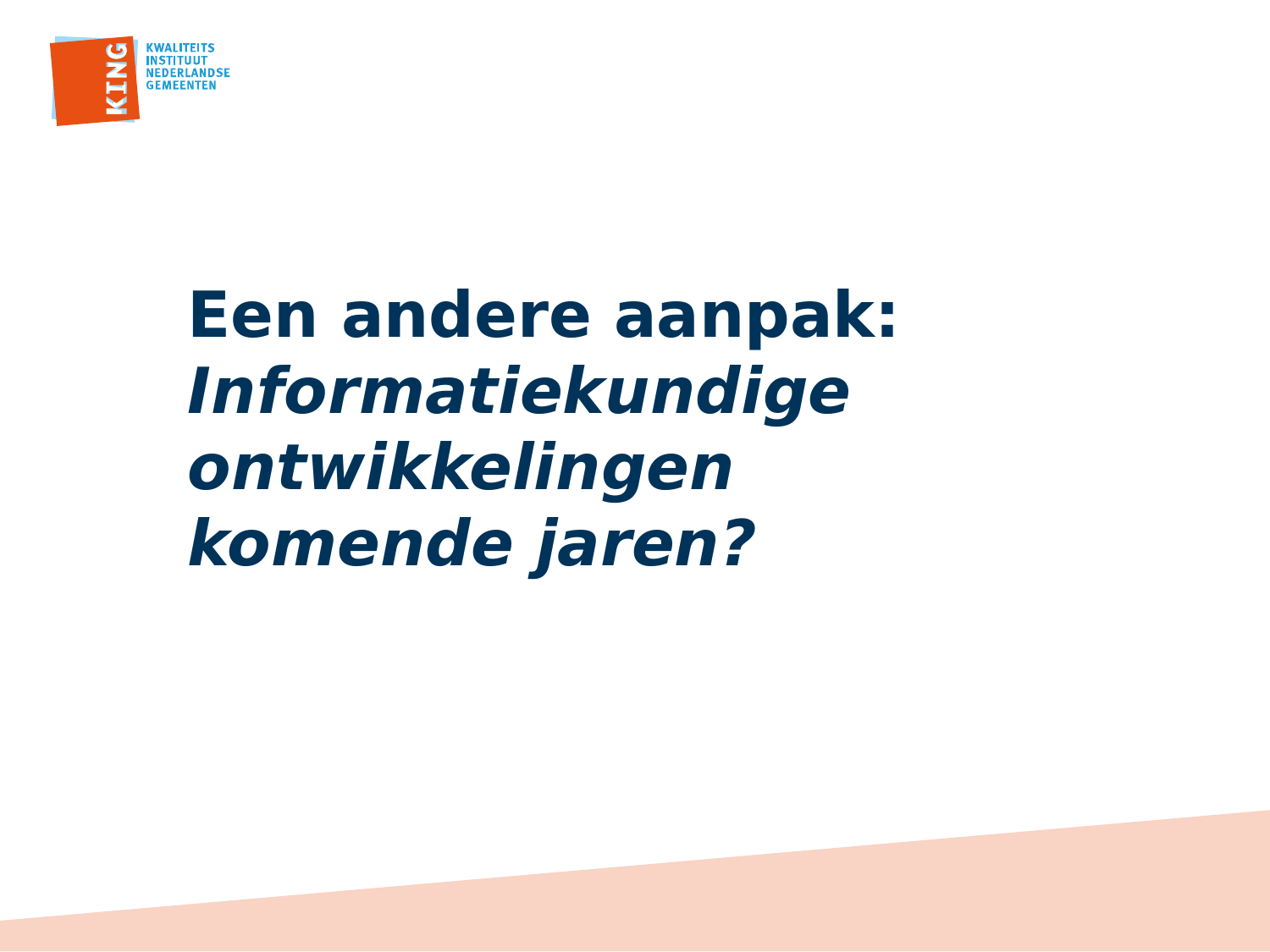

# Een andere aanpak: Informatiekundige ontwikkelingen komende jaren?